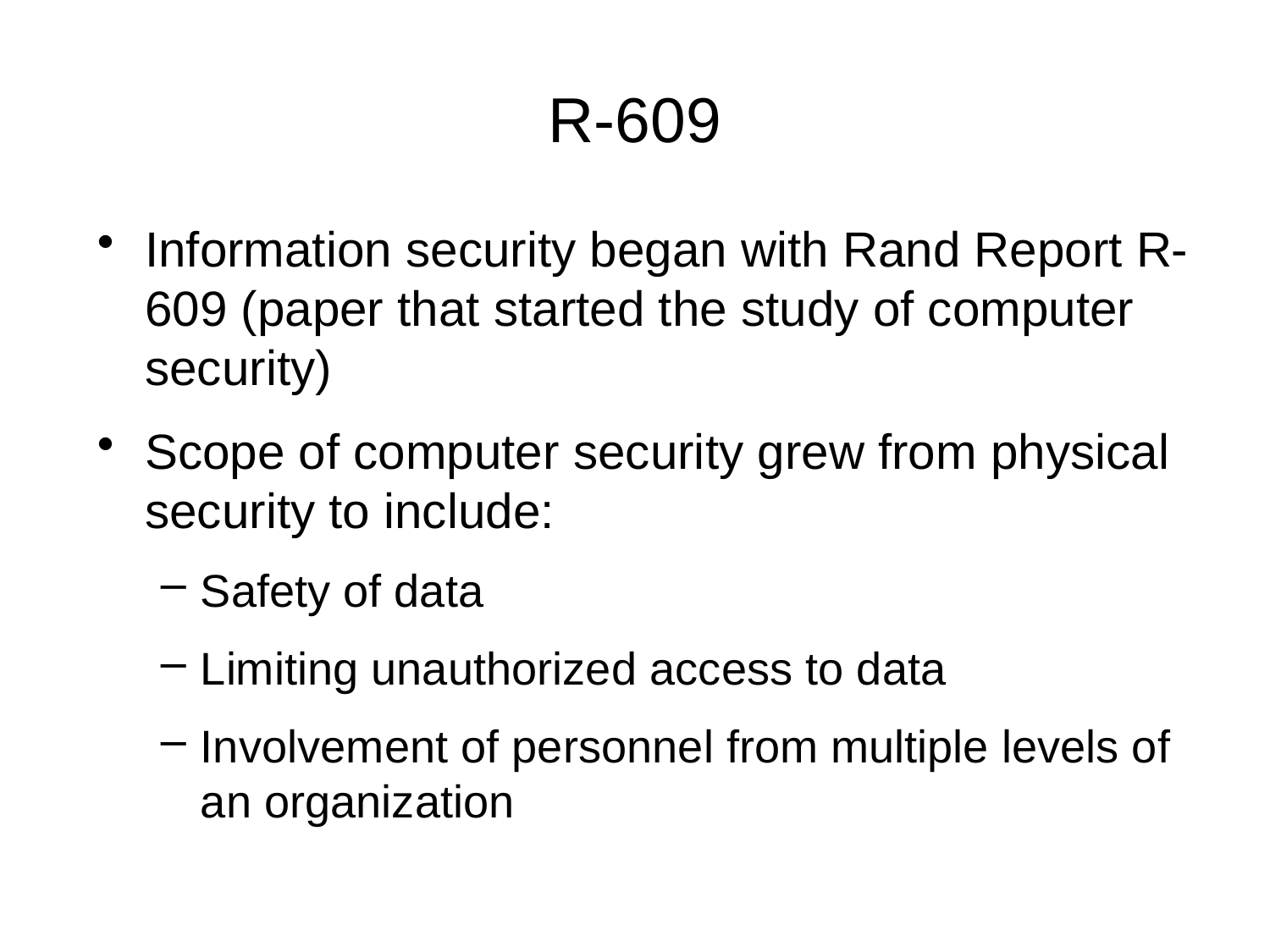

# R-609
Information security began with Rand Report R-609 (paper that started the study of computer security)
Scope of computer security grew from physical security to include:
Safety of data
Limiting unauthorized access to data
Involvement of personnel from multiple levels of an organization